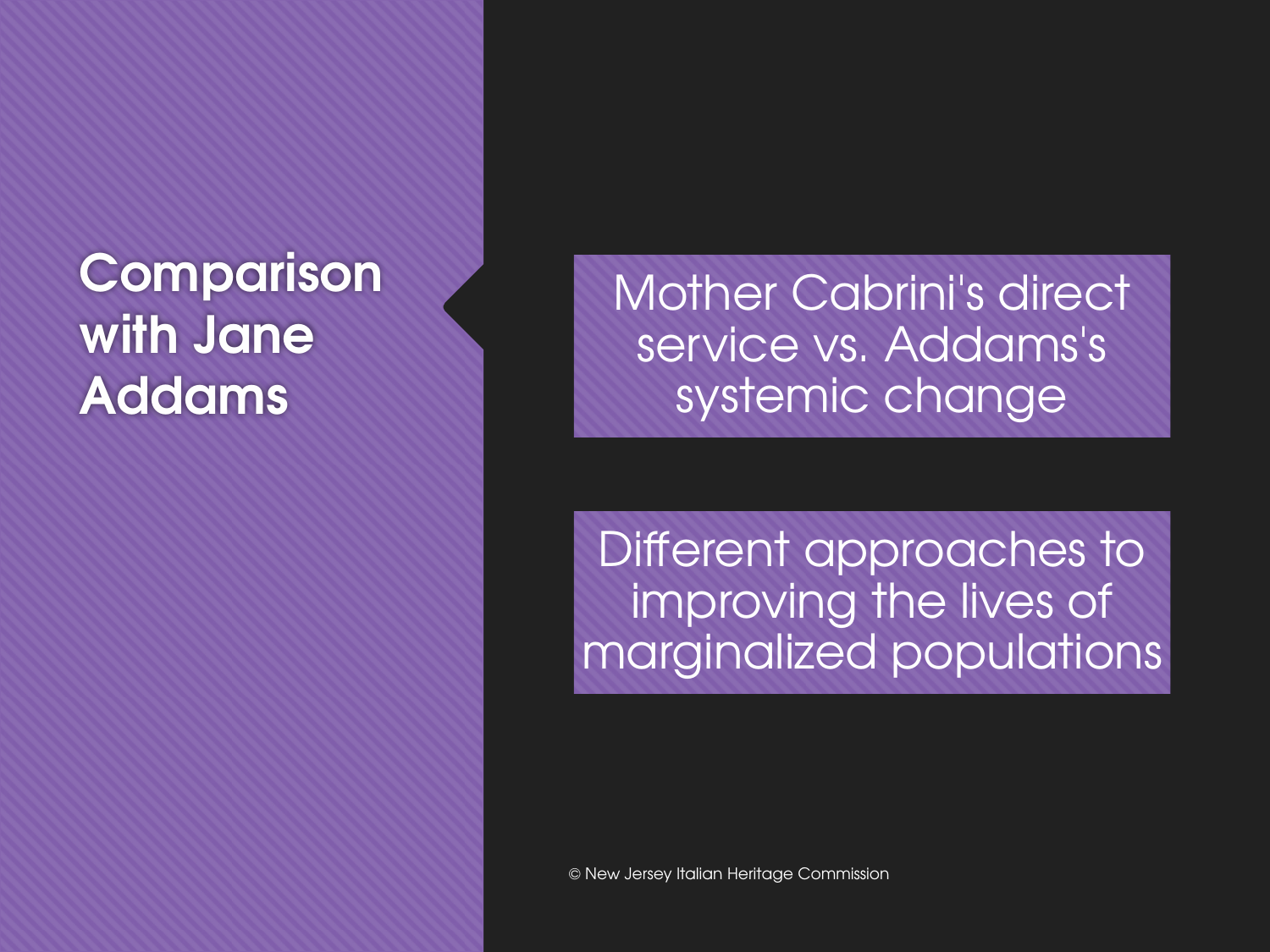

Mother Cabrini's direct service vs. Addams's systemic change
Different approaches to improving the lives of marginalized populations
# Comparison with Jane Addams
© New Jersey Italian Heritage Commission